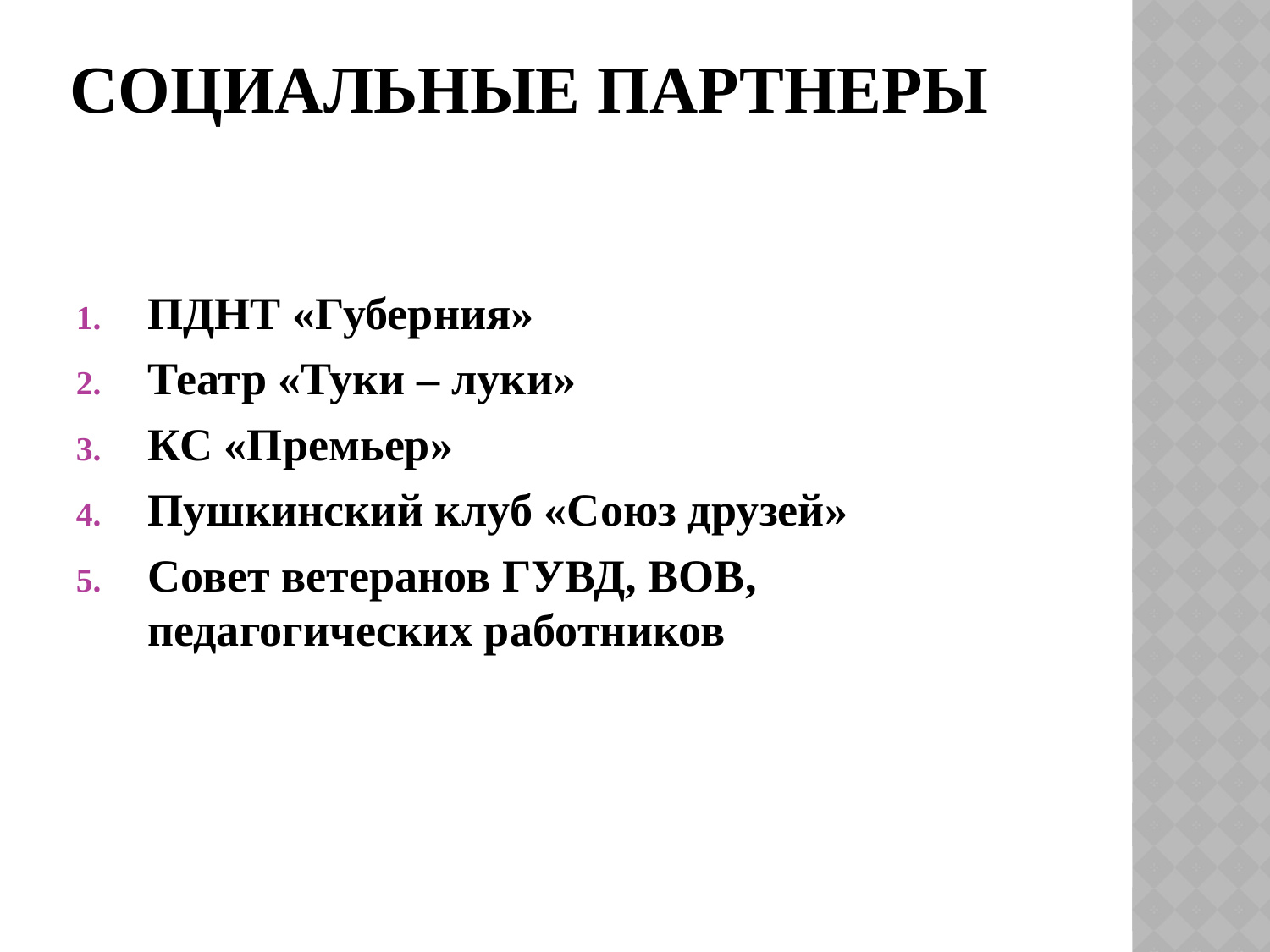

# Социальные партнеры

ПДНТ «Губерния»
Театр «Туки – луки»
КС «Премьер»
Пушкинский клуб «Союз друзей»
Совет ветеранов ГУВД, ВОВ, педагогических работников